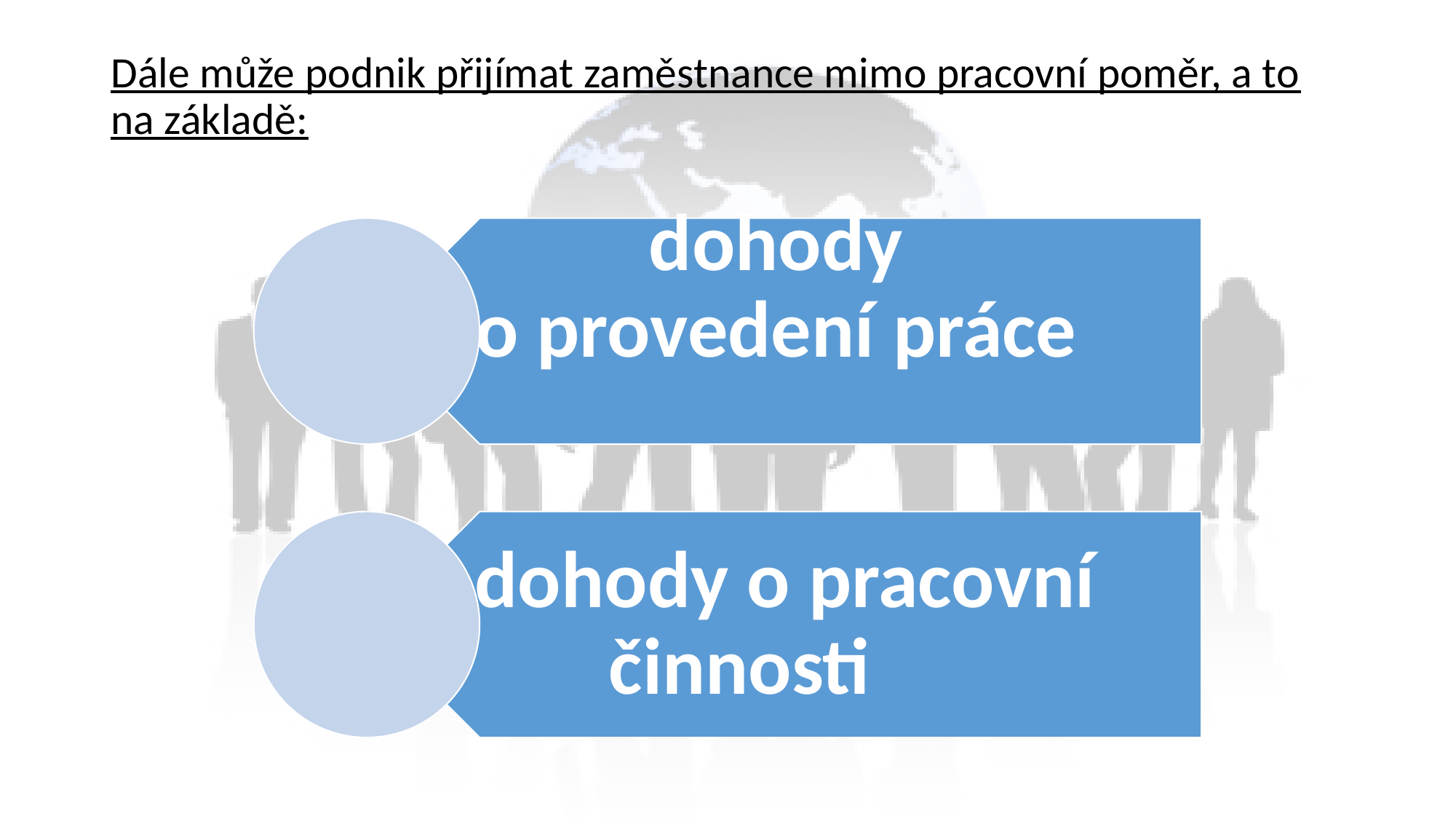

# Dále může podnik přijímat zaměstnance mimo pracovní poměr, a to na základě:
dohody
o provedení práce
dohody o pracovní činnosti